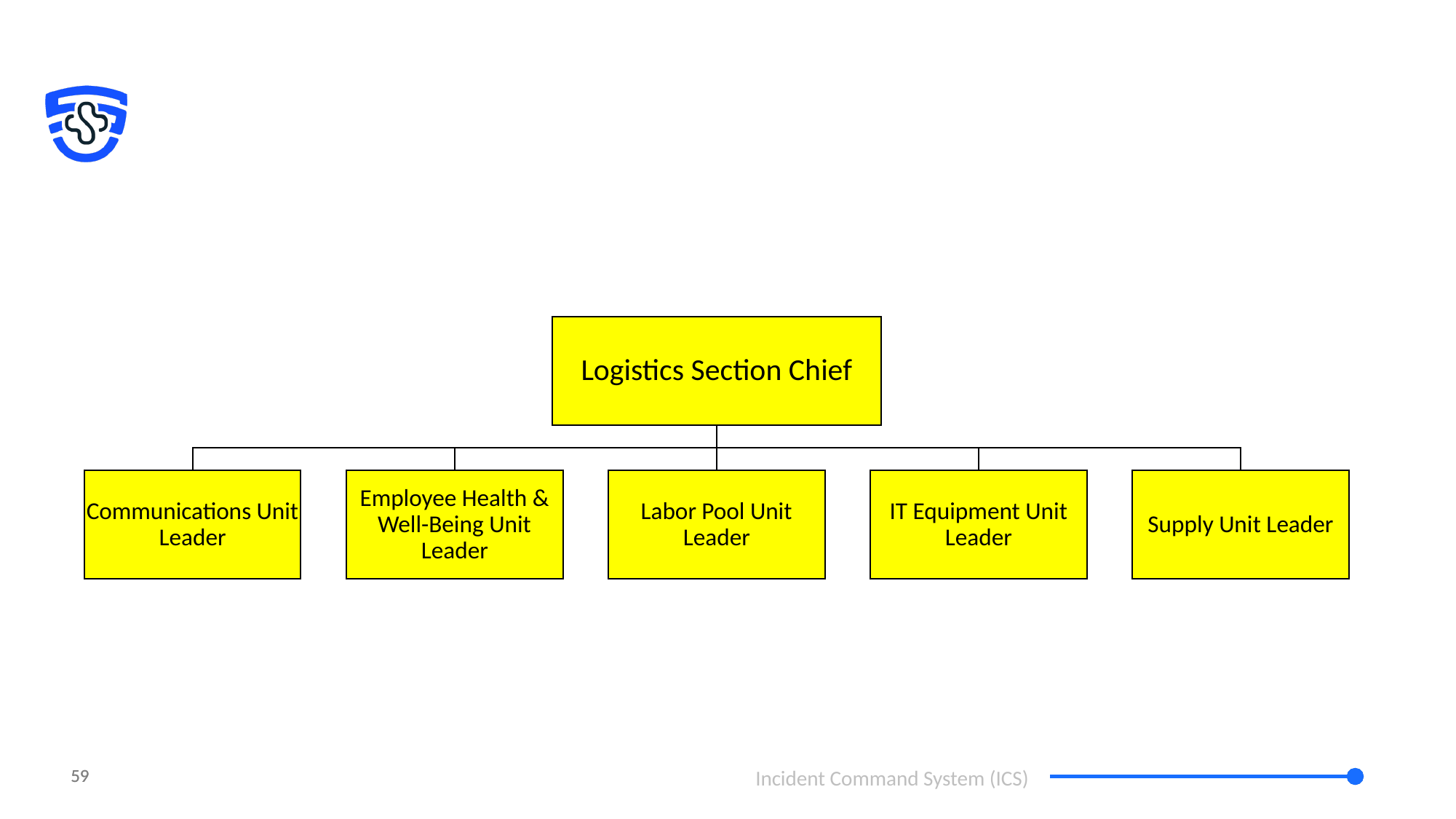

#
Logistics Section Chief
Communications Unit Leader
Employee Health & Well-Being Unit Leader
Labor Pool Unit Leader
IT Equipment Unit Leader
Supply Unit Leader